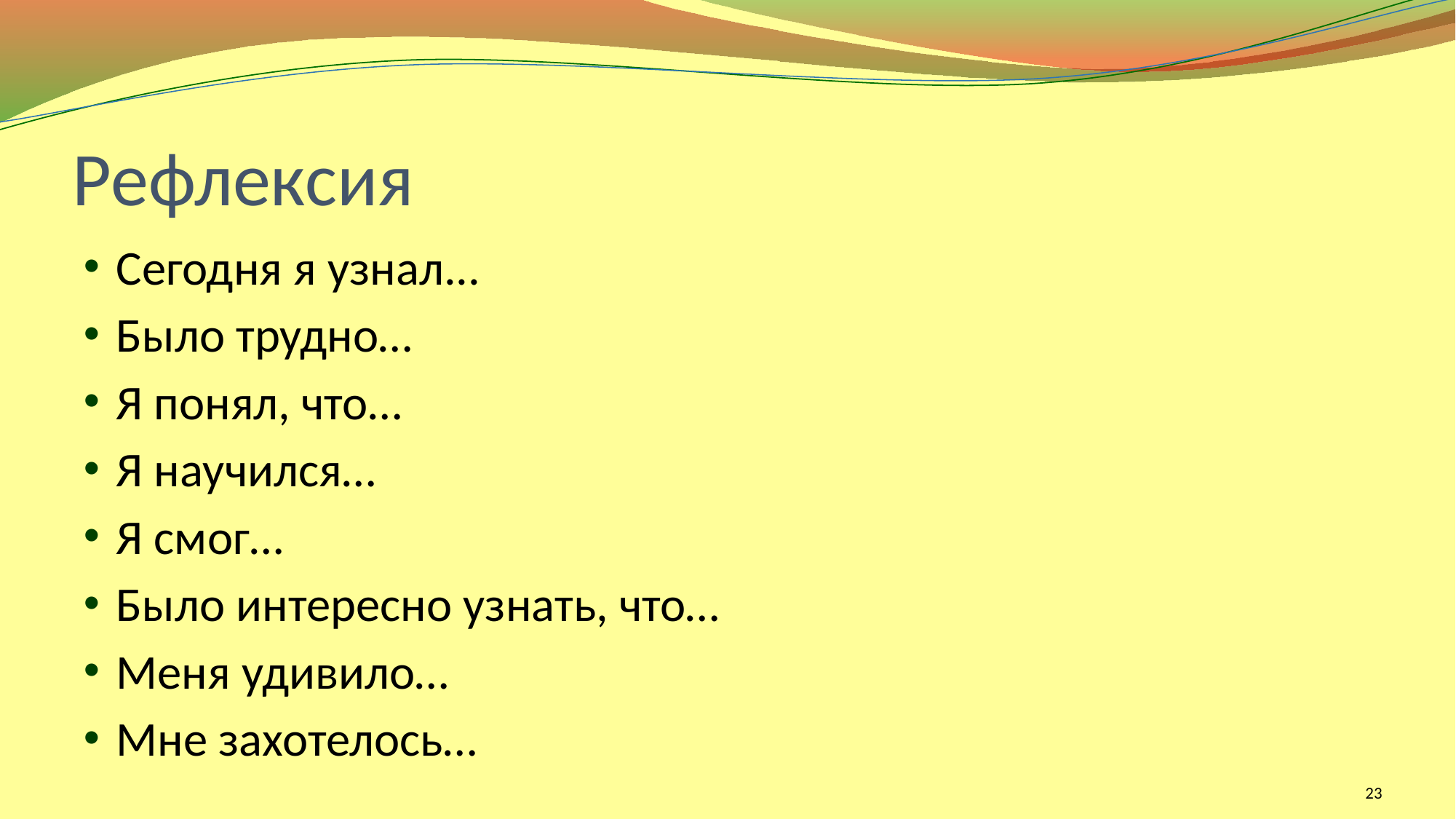

# Рефлексия
Сегодня я узнал...
Было трудно…
Я понял, что…
Я научился…
Я смог…
Было интересно узнать, что…
Меня удивило…
Мне захотелось…
23